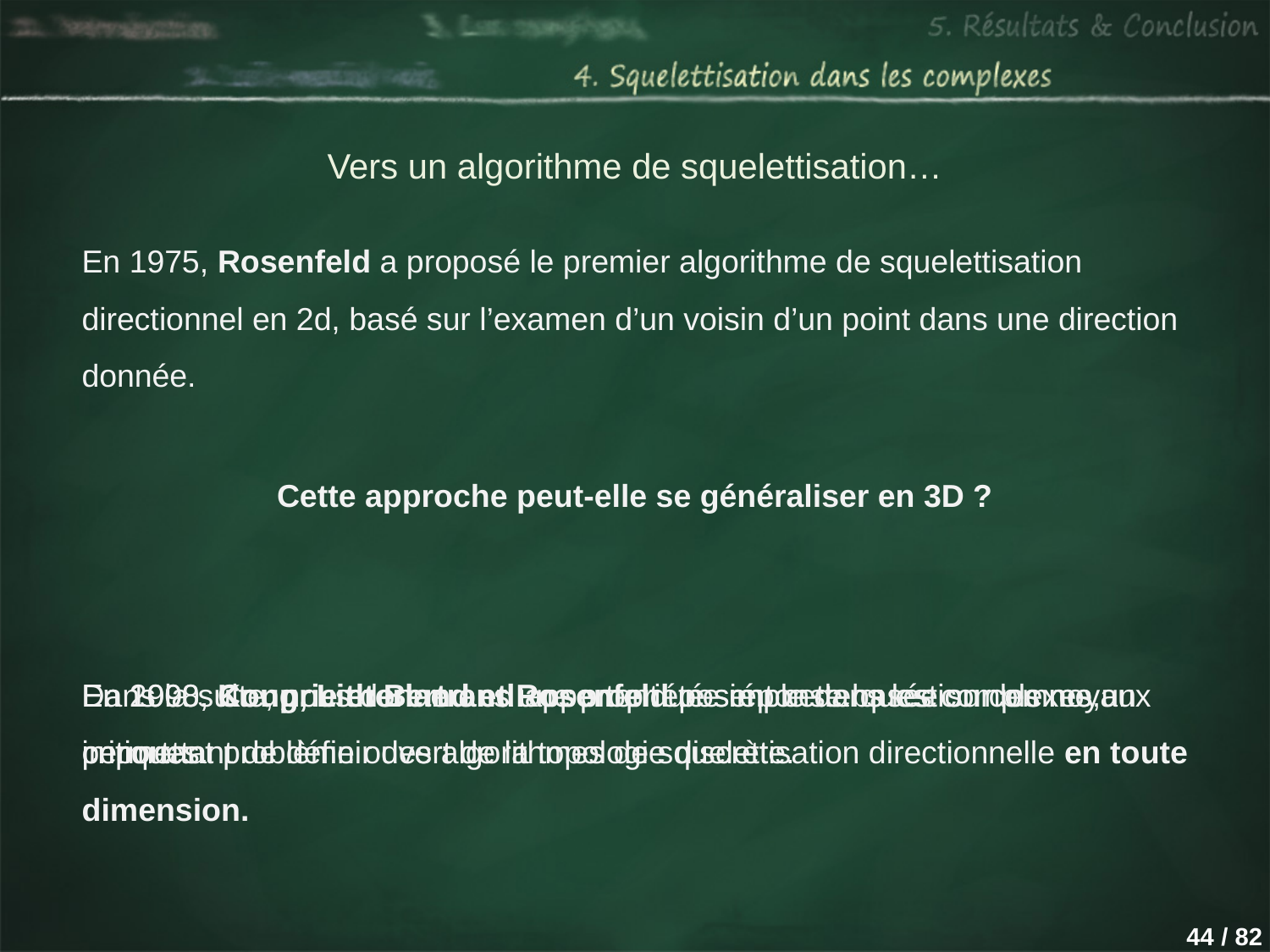

Vers un algorithme de squelettisation…
En 1975, Rosenfeld a proposé le premier algorithme de squelettisation directionnel en 2d, basé sur l’examen d’un voisin d’un point dans une direction donnée.
Cette approche peut-elle se généraliser en 3D ?
En 1990, Kong, Litherland et Rosenfeld posent cette question comme un important problème ouvert de la topologie discrète.
En 2008, Couprie et Bertrand apportent une réponse basée sur les noyaux critiques.
Dans la suite, nous donnerons une propriété simple dans les complexes, permettant de définir des algorithmes de squelettisation directionnelle en toute dimension.